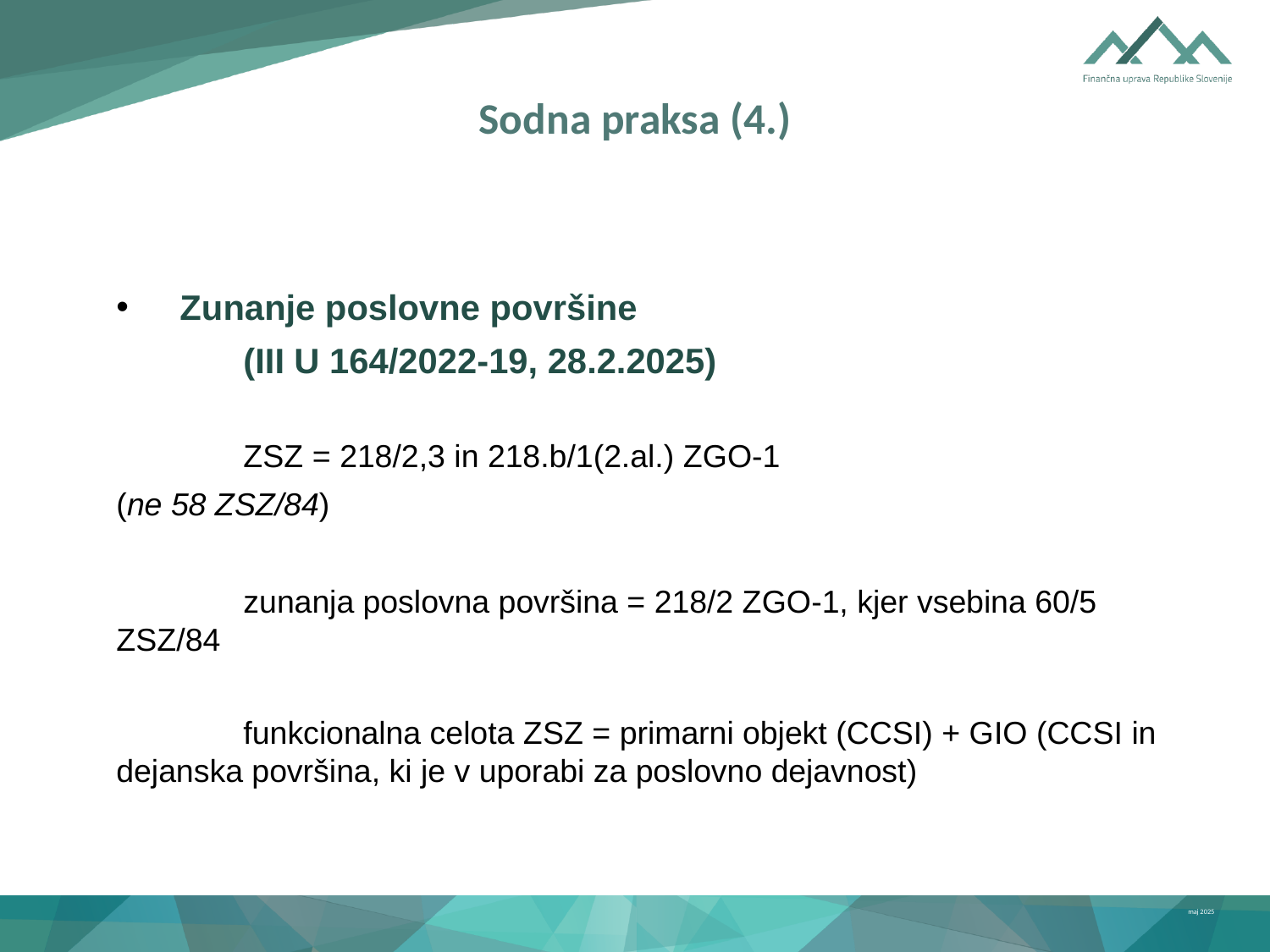

# Sodna praksa (4.)

Zunanje poslovne površine
	(III U 164/2022-19, 28.2.2025)

	ZSZ = 218/2,3 in 218.b/1(2.al.) ZGO-1
(ne 58 ZSZ/84)

	zunanja poslovna površina = 218/2 ZGO-1, kjer vsebina 60/5 ZSZ/84

	funkcionalna celota ZSZ = primarni objekt (CCSI) + GIO (CCSI in dejanska površina, ki je v uporabi za poslovno dejavnost)

maj 2025